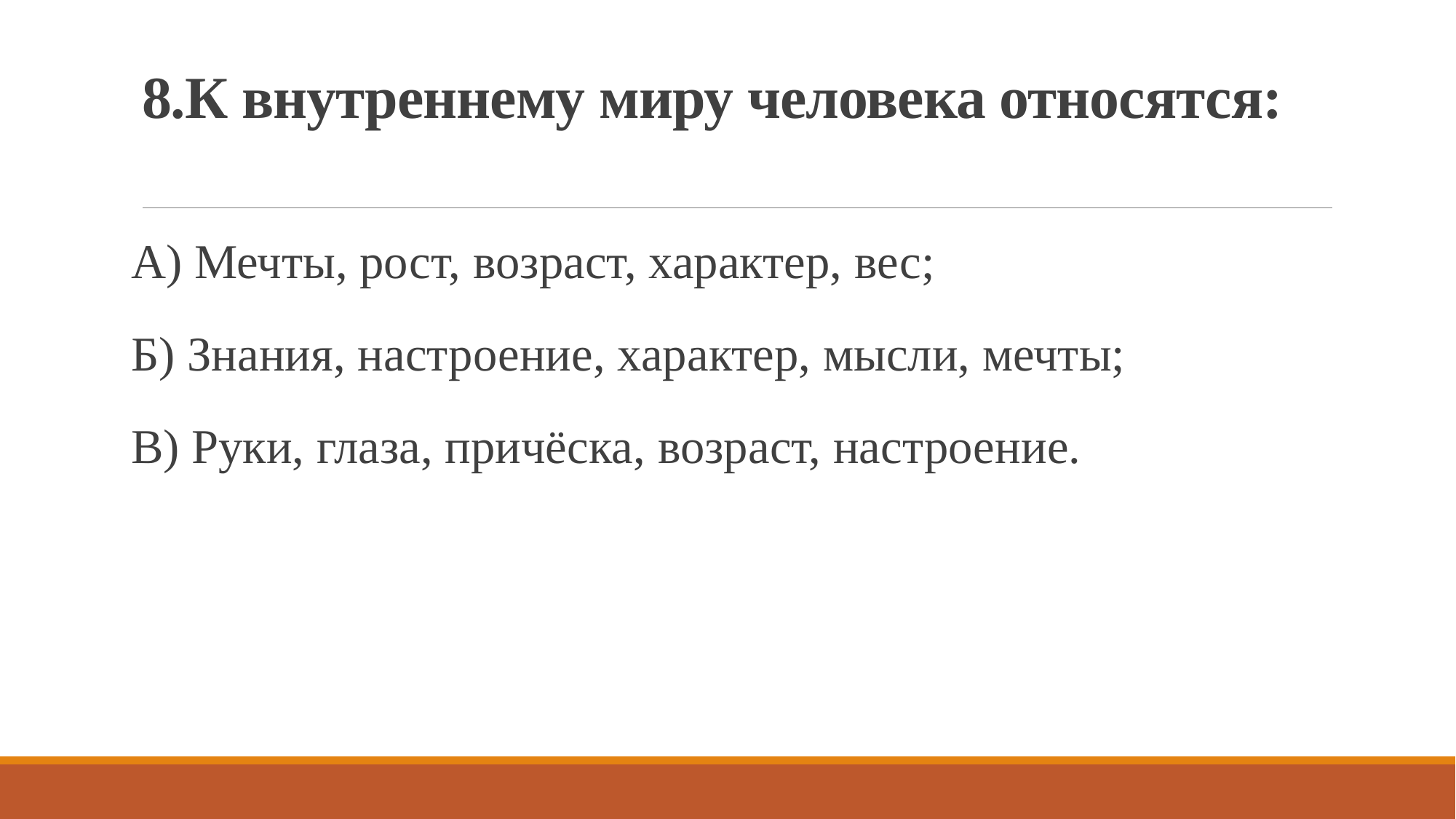

# 8.К внутреннему миру человека относятся:
А) Мечты, рост, возраст, характер, вес;
Б) Знания, настроение, характер, мысли, мечты;
В) Руки, глаза, причёска, возраст, настроение.